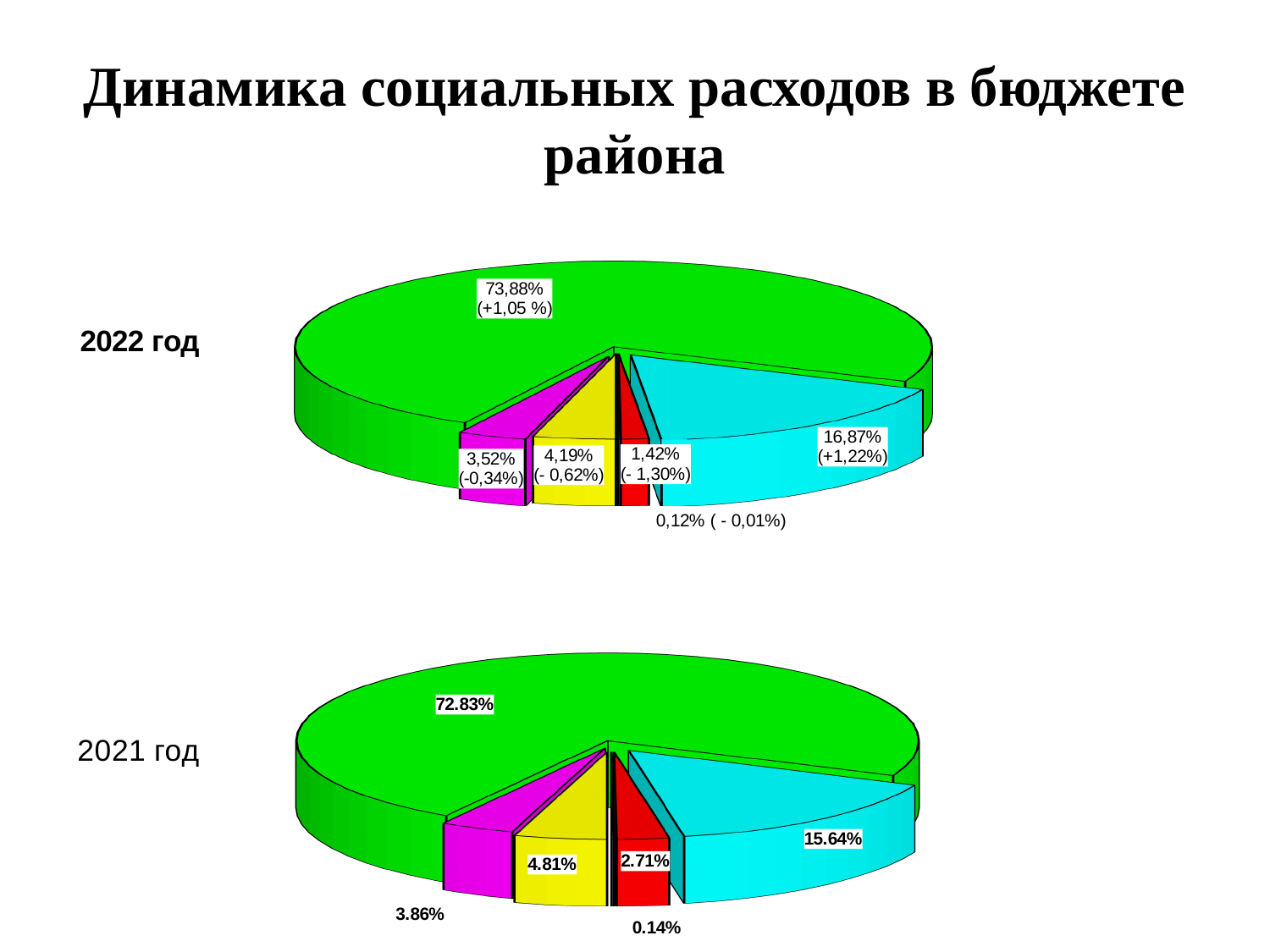

# Динамика социальных расходов в бюджете района

[unsupported chart]

[unsupported chart]

[unsupported chart]

[unsupported chart]

[unsupported chart]

[unsupported chart]